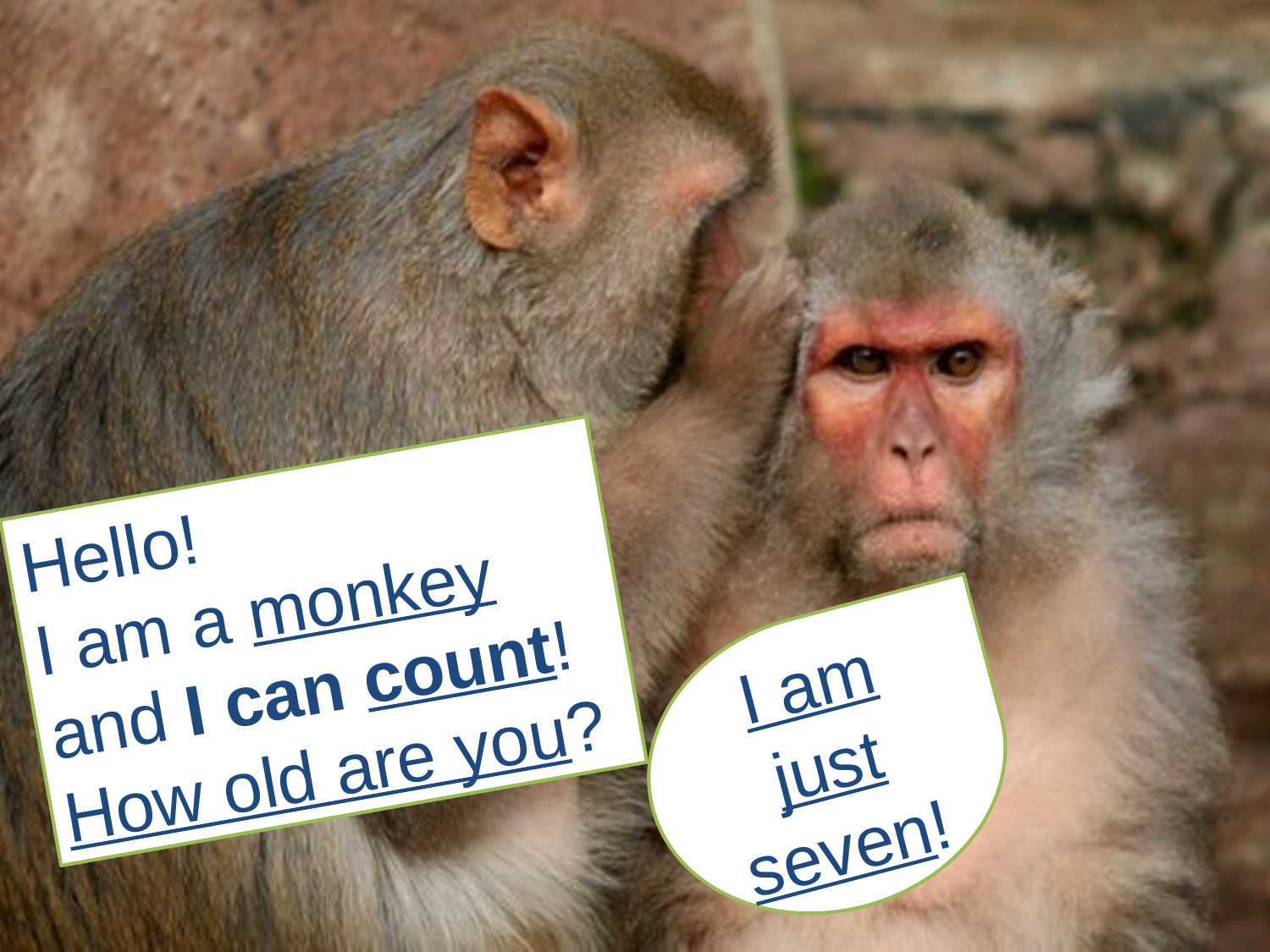

Hello!
I am a monkey
and I can count!
How old are you?
I am just seven!